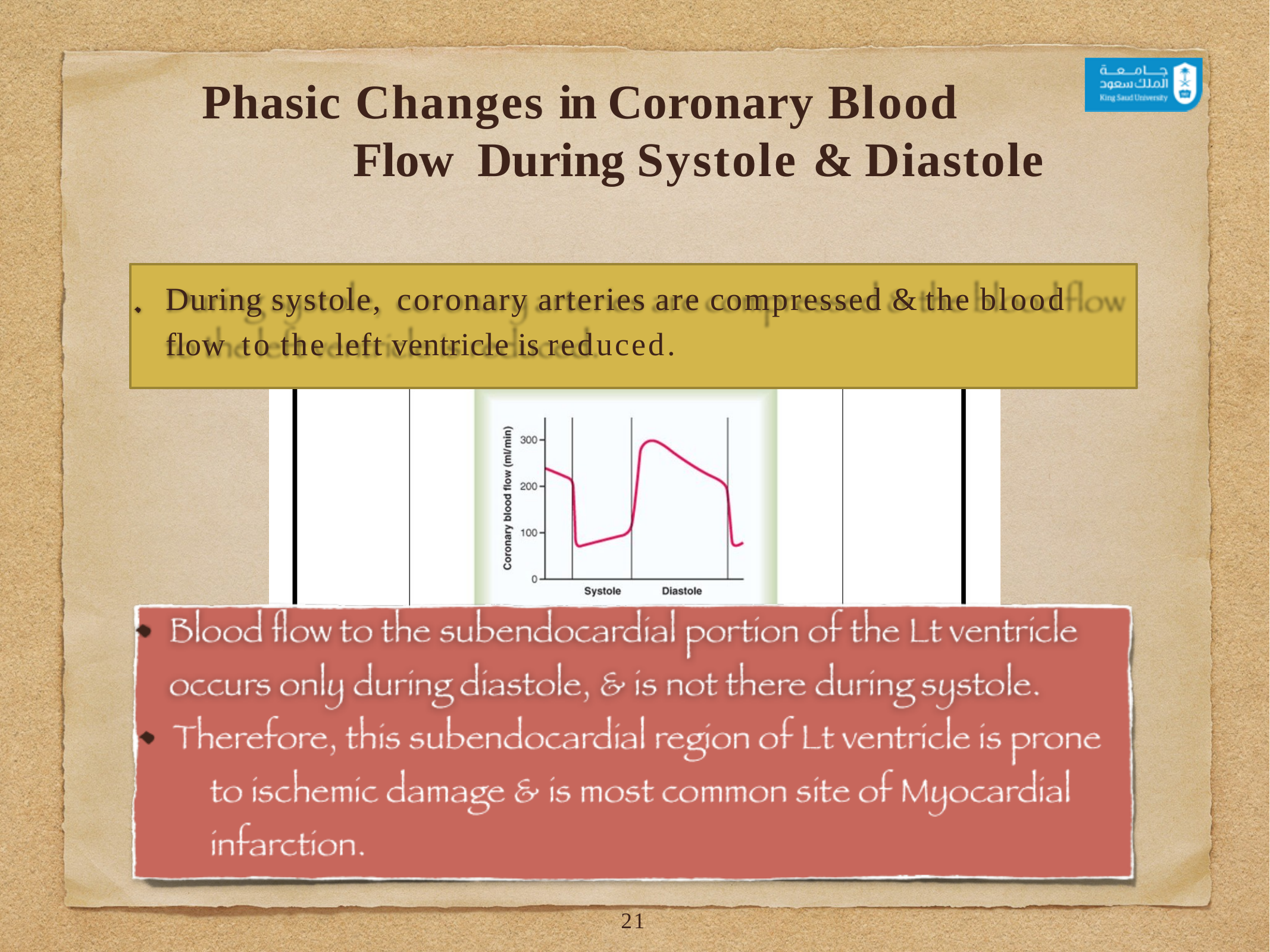

# Phasic Changes in Coronary Blood Flow  During Systole & Diastole

During systole,	coronary arteries are compressed & the blood flow  to the left ventricle is reduced.

21